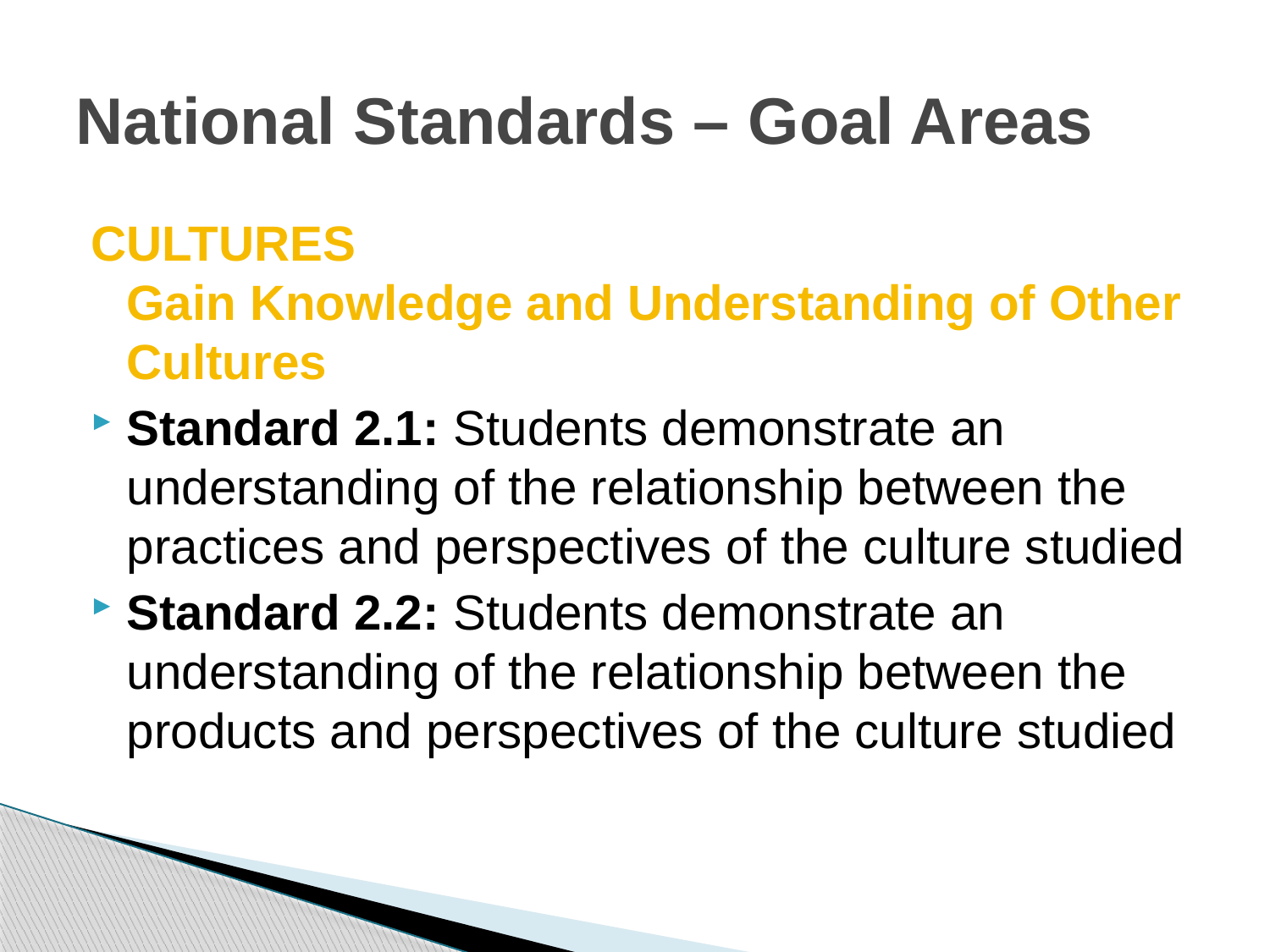

# National Standards – Goal Areas
CULTURES
Gain Knowledge and Understanding of Other Cultures
Standard 2.1: Students demonstrate an understanding of the relationship between the practices and perspectives of the culture studied
Standard 2.2: Students demonstrate an understanding of the relationship between the products and perspectives of the culture studied